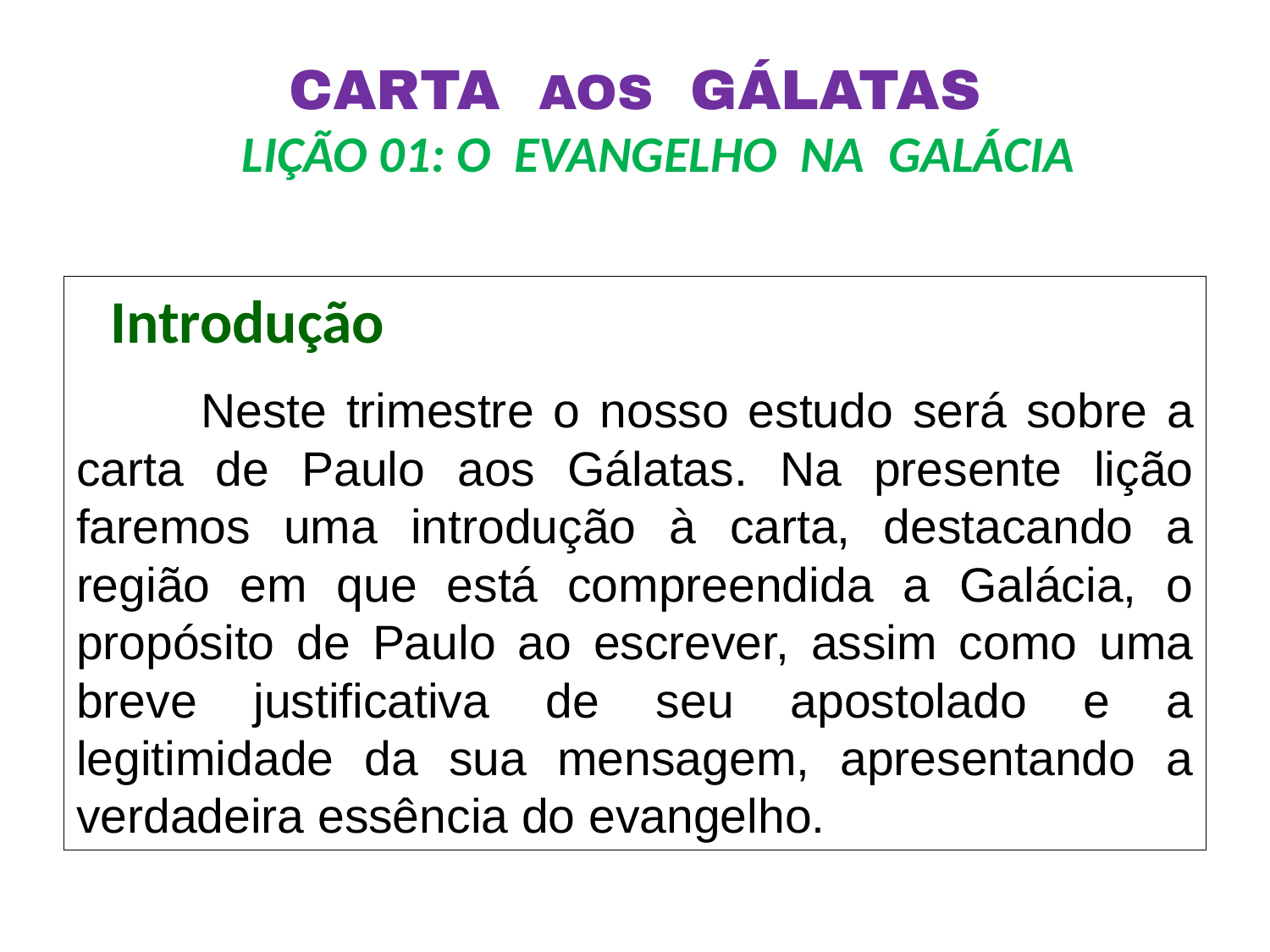

# CARTA  AOS  GÁLATAS LIÇÃO 01: O  EVANGELHO  NA  GALÁCIA
   Introdução

	Neste trimestre o nosso estudo será sobre a carta de Paulo aos Gálatas. Na presente lição faremos uma introdução à carta, destacando a região em que está compreendida a Galácia, o propósito de Paulo ao escrever, assim como uma breve justificativa de seu apostolado e a legitimidade da sua mensagem, apresentando a verdadeira essência do evangelho.